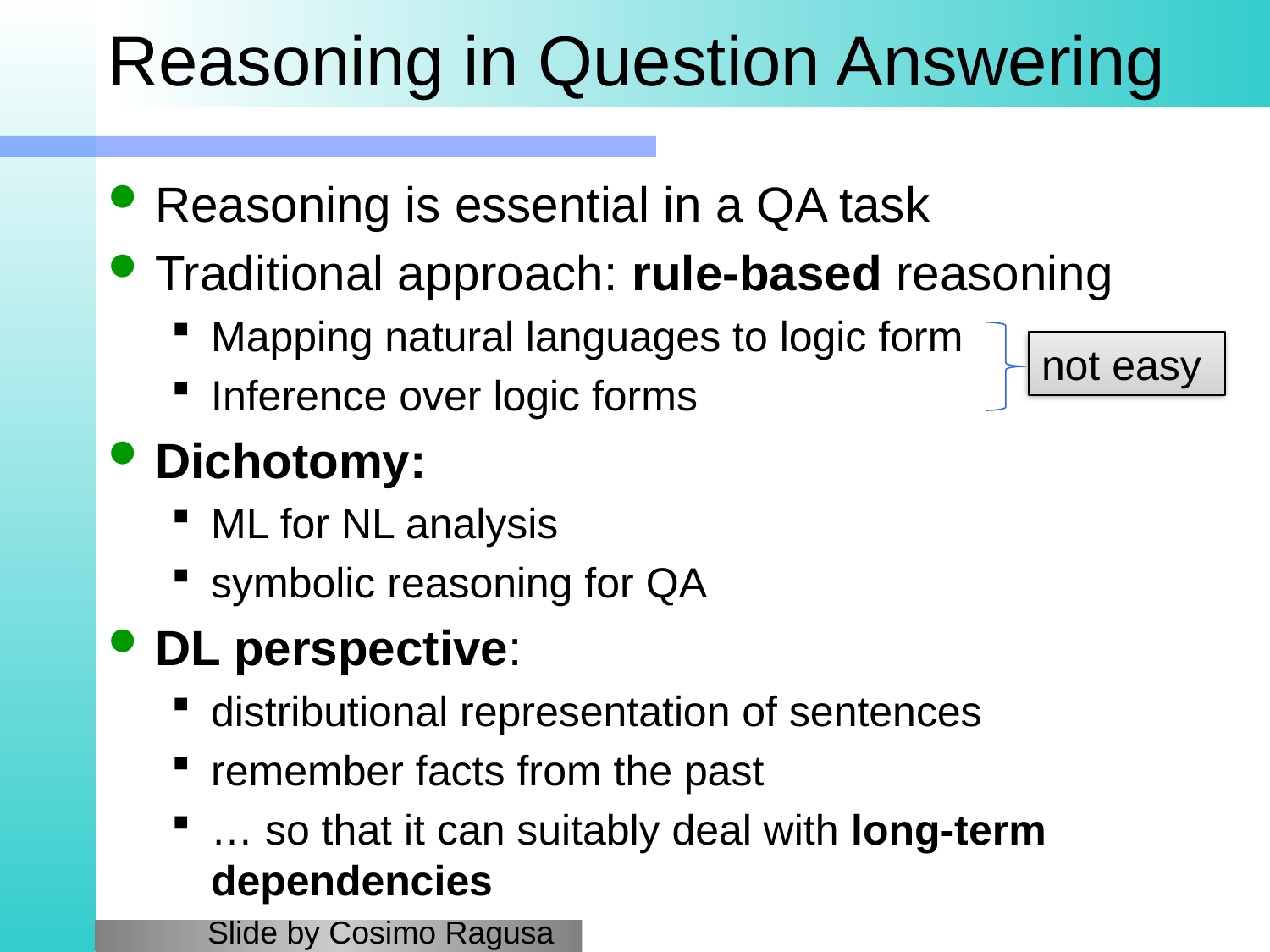

# Reasoning in Question Answering
Reasoning is essential in a QA task
Traditional approach: rule-based reasoning
Mapping natural languages to logic form
Inference over logic forms
Dichotomy:
ML for NL analysis
symbolic reasoning for QA
DL perspective:
distributional representation of sentences
remember facts from the past
… so that it can suitably deal with long-term dependencies

not easy
Slide by Cosimo Ragusa